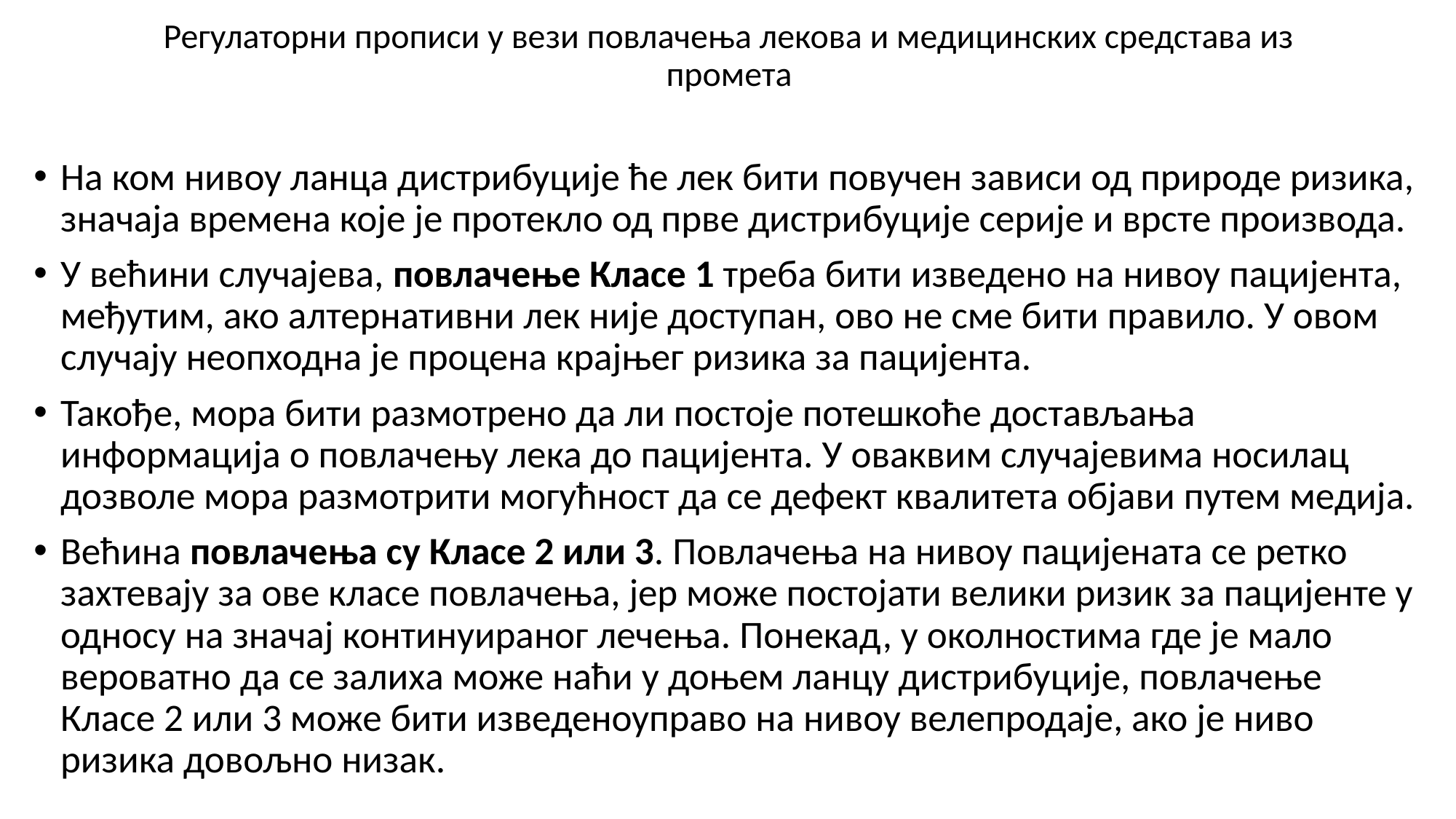

# Регулаторни прописи у вези повлачења лекова и медицинских средстава из промета
На ком нивоу ланца дистрибуције ће лек бити повучен зависи од природе ризика, значаја времена које је протекло од прве дистрибуције серије и врсте производа.
У већини случајева, повлачење Класе 1 треба бити изведено на нивоу пацијента, међутим, ако алтернативни лек није доступан, ово не сме бити правило. У овом случају неопходна је процена крајњег ризика за пацијента.
Такође, мора бити размотрено да ли постоје потешкоће достављања информација о повлачењу лека до пацијента. У оваквим случајевима носилац дозволе мора размотрити могућност да се дефект квалитета објави путем медија.
Већина повлачења су Класе 2 или 3. Повлачења на нивоу пацијената се ретко захтевају за ове класе повлачења, јер може постојати велики ризик за пацијенте у односу на значај континуираног лечења. Понекад, у околностима где је мало вероватно да се залиха може наћи у доњем ланцу дистрибуције, повлачење Класе 2 или 3 може бити изведеноуправо на нивоу велепродаје, ако је ниво ризика довољно низак.